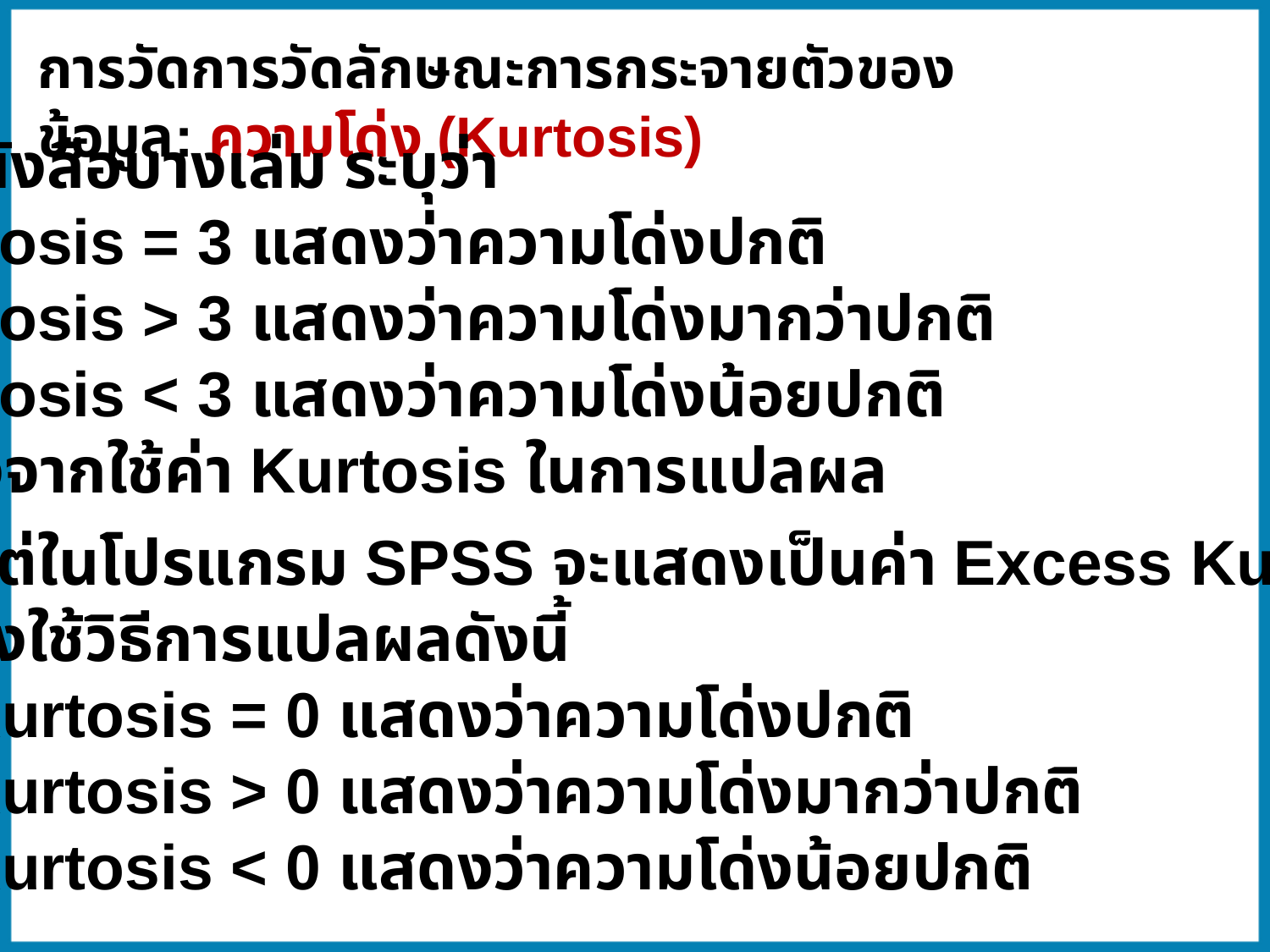

การวัดการวัดลักษณะการกระจายตัวของข้อมูล: ความโด่ง (Kurtosis)
ในหนังสือบางเล่ม ระบุว่า
Kurtosis = 3 แสดงว่าความโด่งปกติ
Kurtosis > 3 แสดงว่าความโด่งมากว่าปกติ
Kurtosis < 3 แสดงว่าความโด่งน้อยปกติ
เนื่องจากใช้ค่า Kurtosis ในการแปลผล
แต่ในโปรแกรม SPSS จะแสดงเป็นค่า Excess Kurtosis
จึงใช้วิธีการแปลผลดังนี้
Kurtosis = 0 แสดงว่าความโด่งปกติ
Kurtosis > 0 แสดงว่าความโด่งมากว่าปกติ
Kurtosis < 0 แสดงว่าความโด่งน้อยปกติ